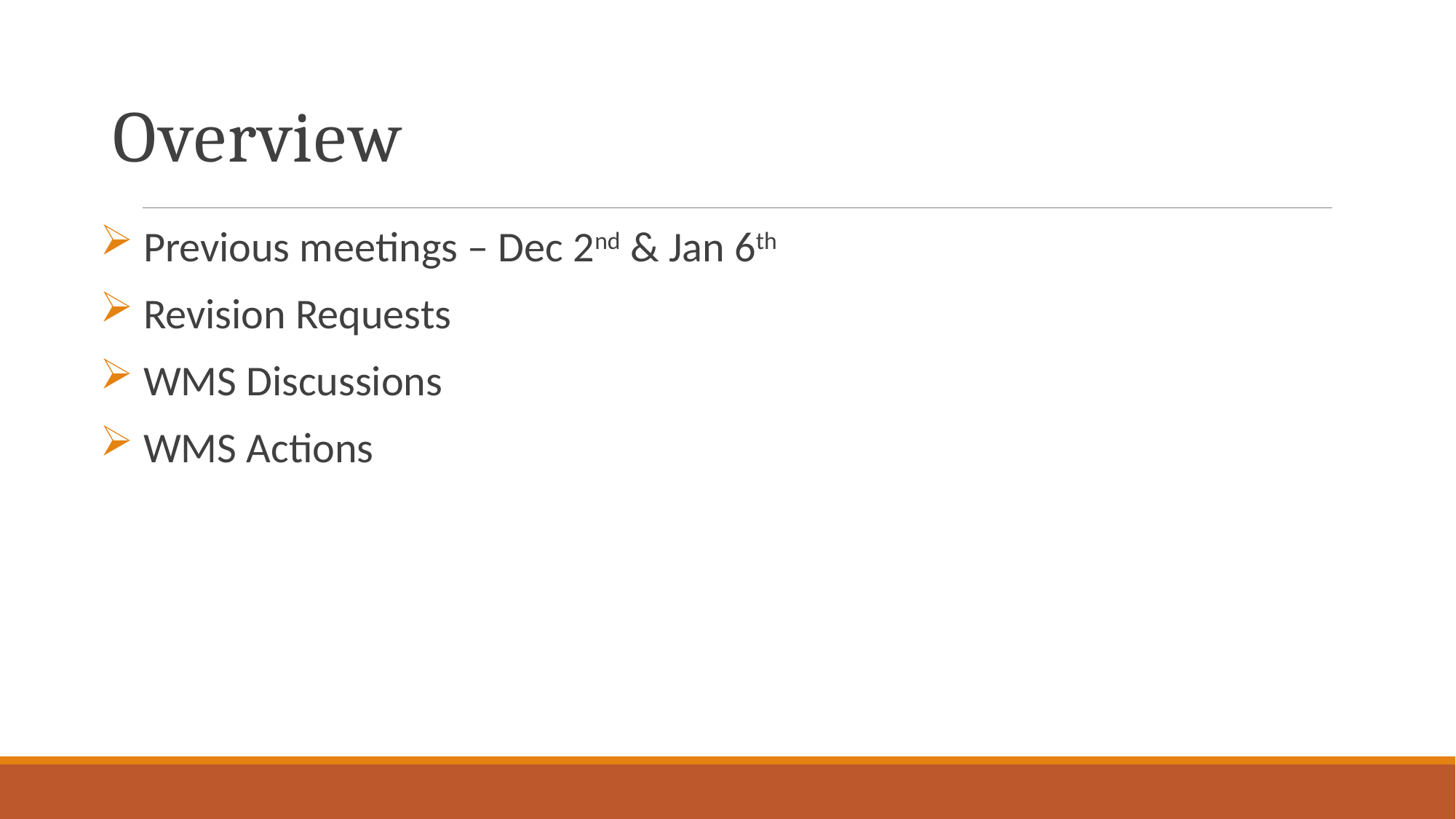

# Overview
 Previous meetings – Dec 2nd & Jan 6th
 Revision Requests
 WMS Discussions
 WMS Actions